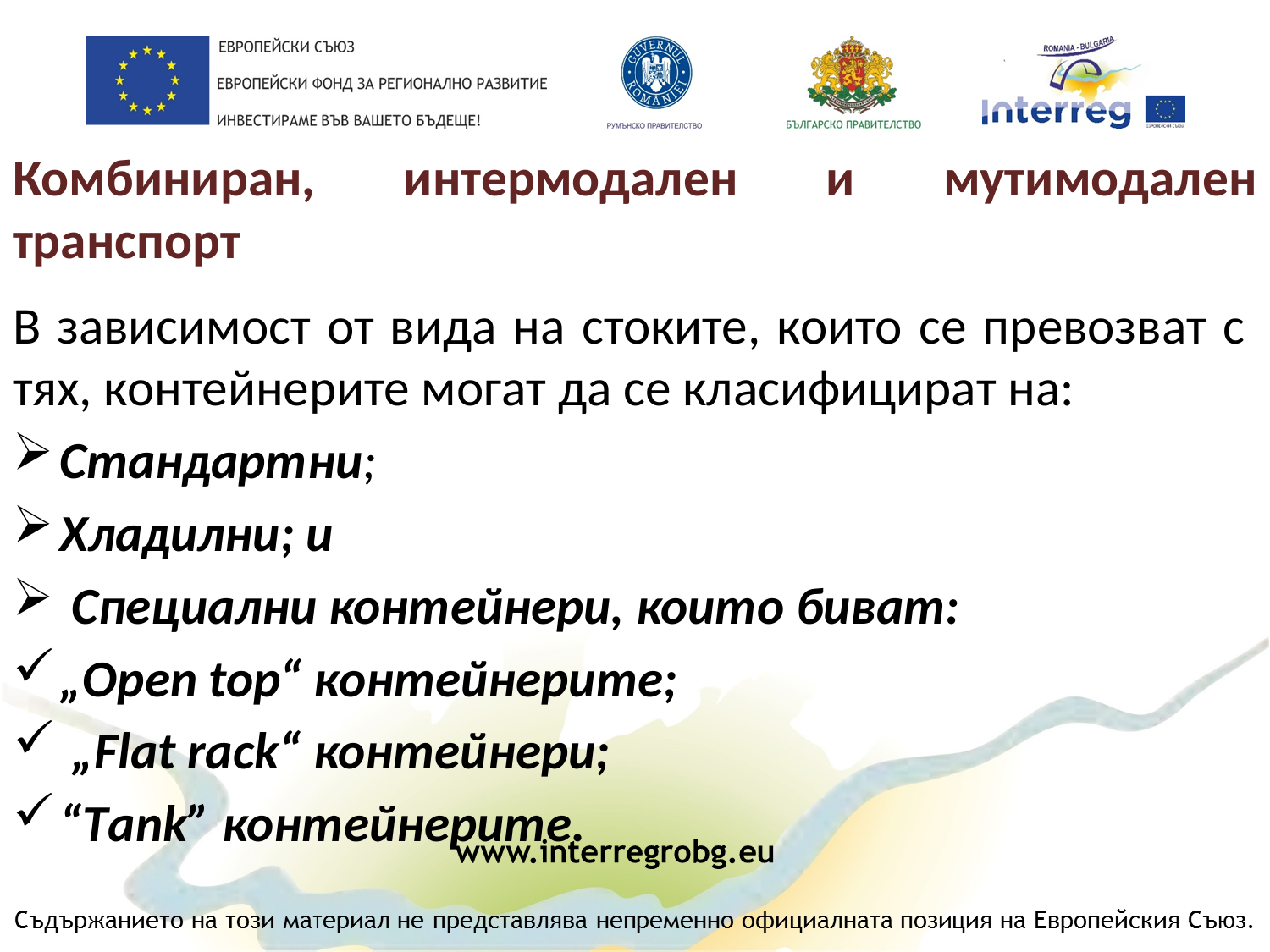

# Комбиниран, интермодален и мутимодален транспорт
В зависимост от вида на стоките, които се превозват с тях, контейнерите могат да се класифицират на:
Стандартни;
Хладилни; и
 Специални контейнери, които биват:
„Open top“ контейнерите;
 „Flat rack“ контейнери;
“Tank” контейнерите.